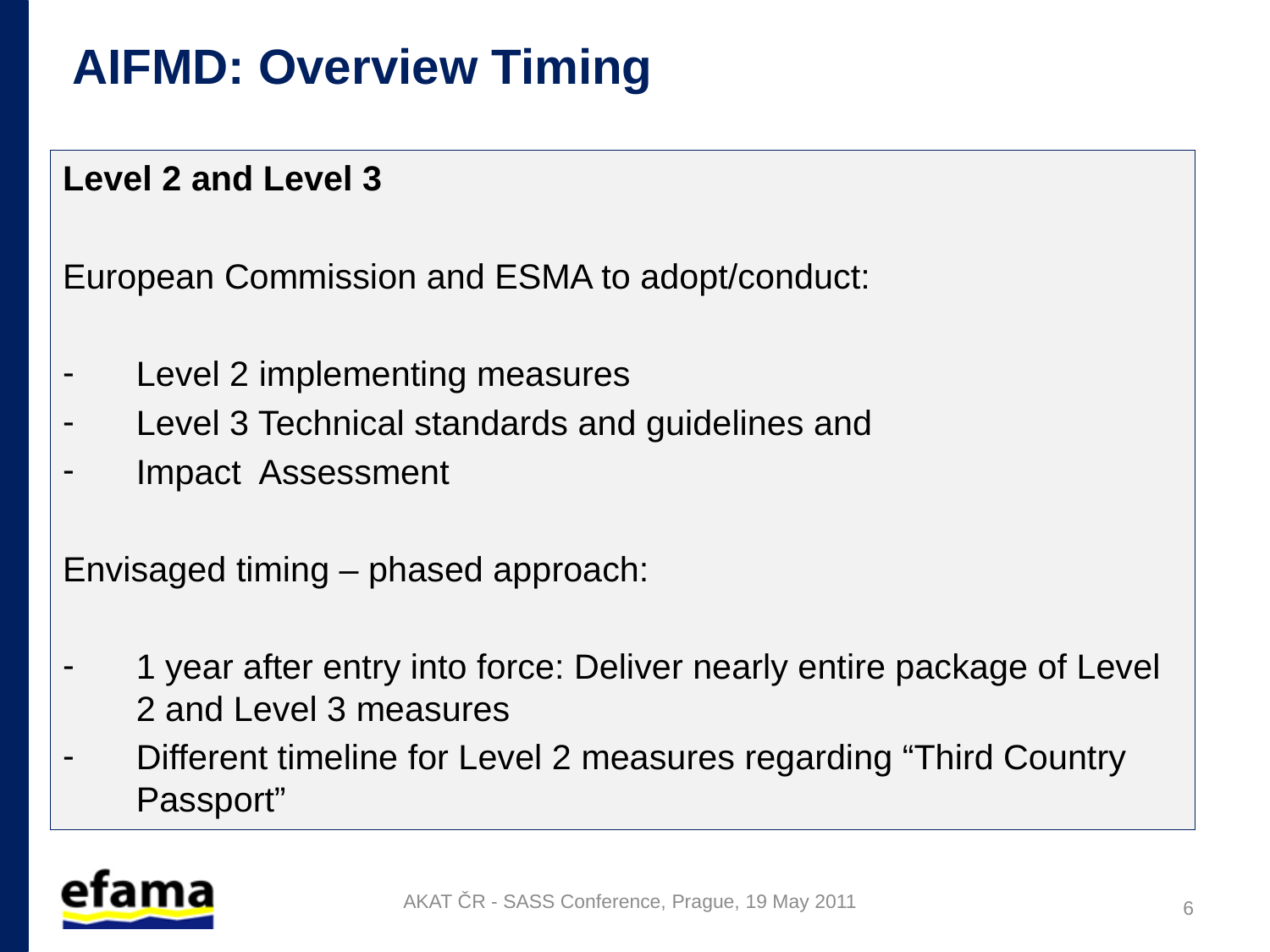

AIFMD: Overview Timing
Level 2 and Level 3

European Commission and ESMA to adopt/conduct:

Level 2 implementing measures
Level 3 Technical standards and guidelines and
Impact  Assessment

Envisaged timing – phased approach:

1 year after entry into force: Deliver nearly entire package of Level 2 and Level 3 measures
Different timeline for Level 2 measures regarding “Third Country Passport”

AKAT ČR - SASS Conference, Prague, 19 May 2011

6